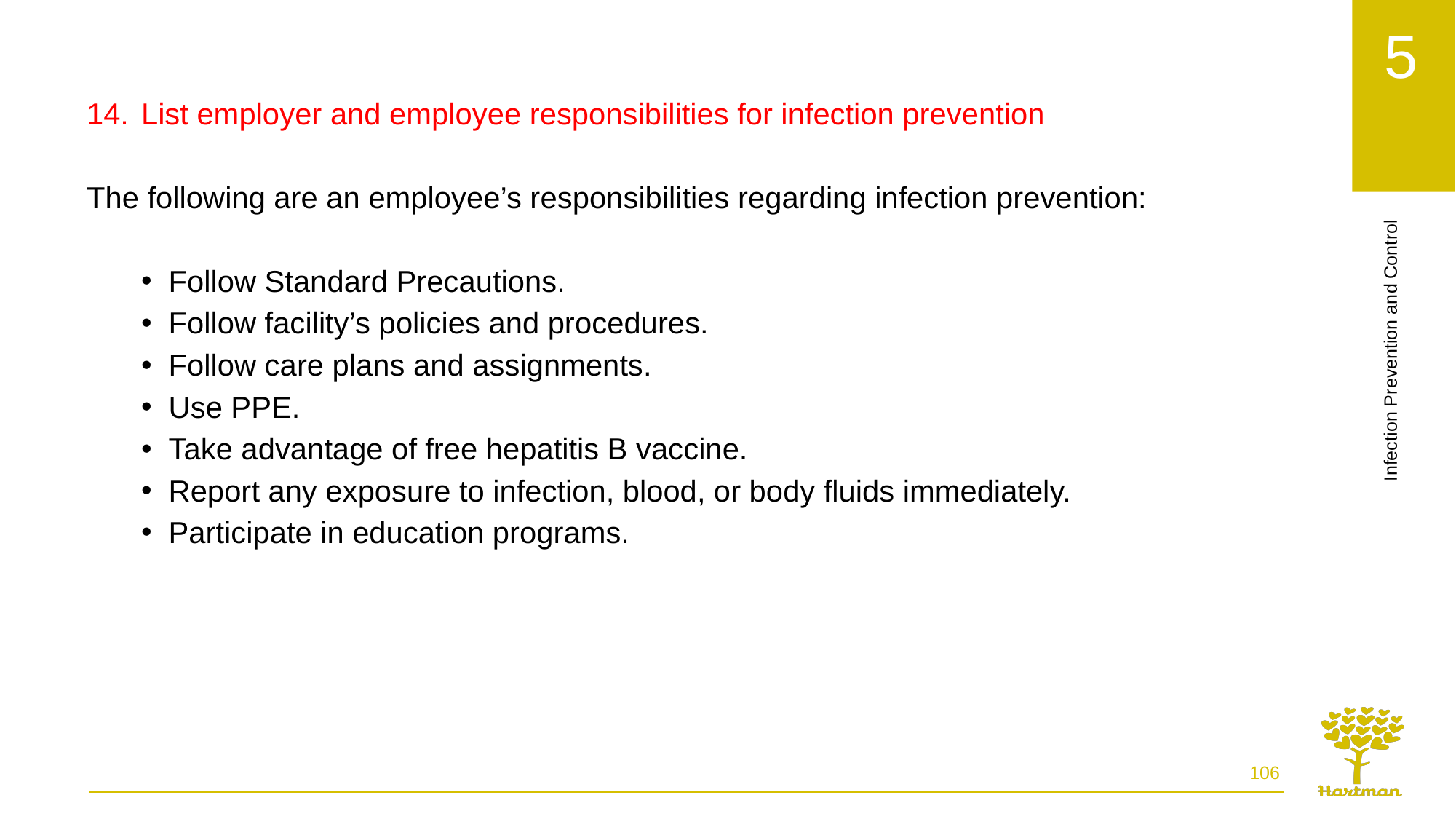

List employer and employee responsibilities for infection prevention

The following are an employee’s responsibilities regarding infection prevention:

Follow Standard Precautions.
Follow facility’s policies and procedures.
Follow care plans and assignments.
Use PPE.
Take advantage of free hepatitis B vaccine.
Report any exposure to infection, blood, or body fluids immediately.
Participate in education programs.

106